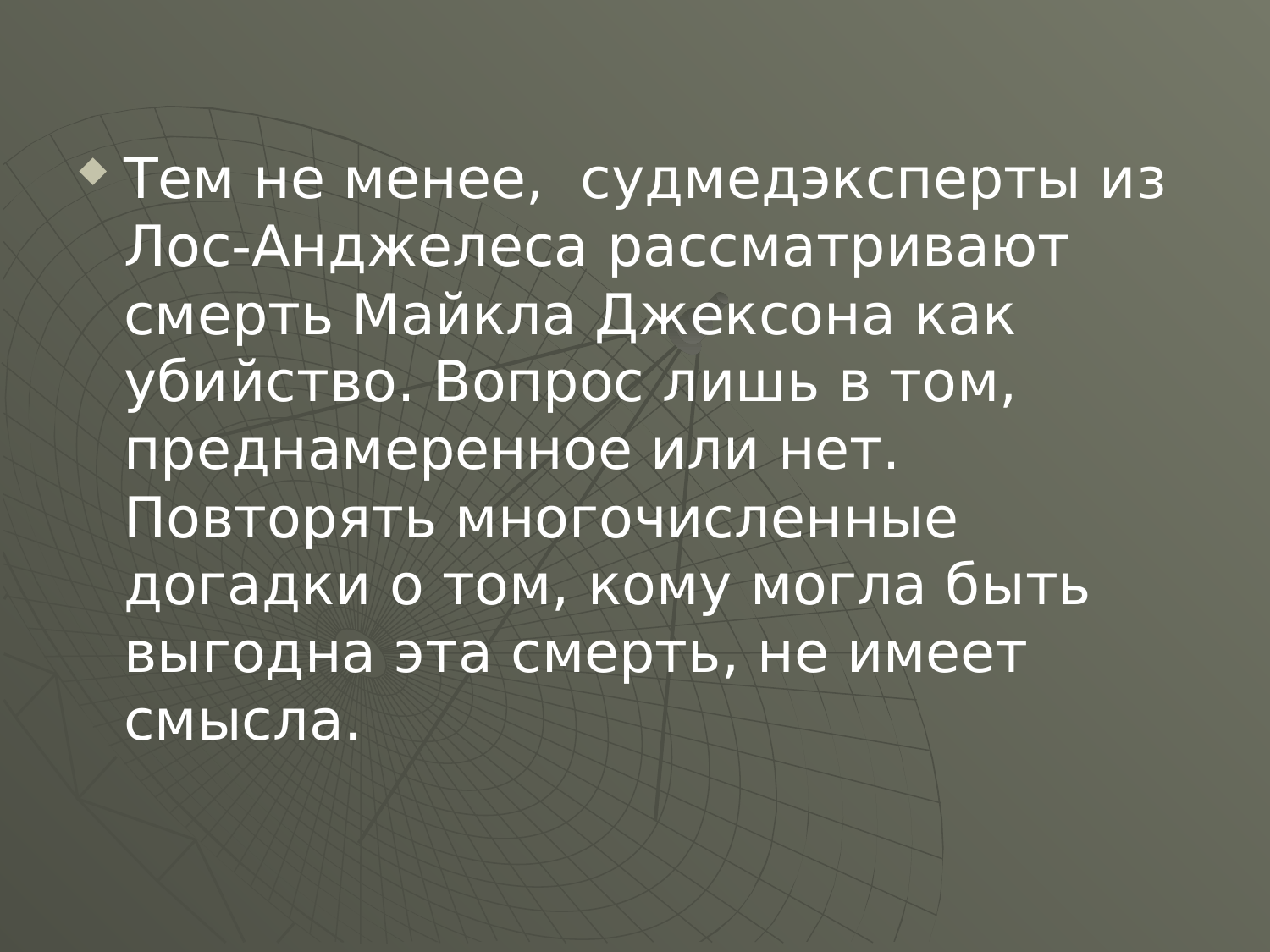

#
Тем не менее,  судмедэксперты из Лос-Анджелеса рассматривают смерть Майкла Джексона как убийство. Вопрос лишь в том, преднамеренное или нет. Повторять многочисленные догадки о том, кому могла быть выгодна эта смерть, не имеет смысла.